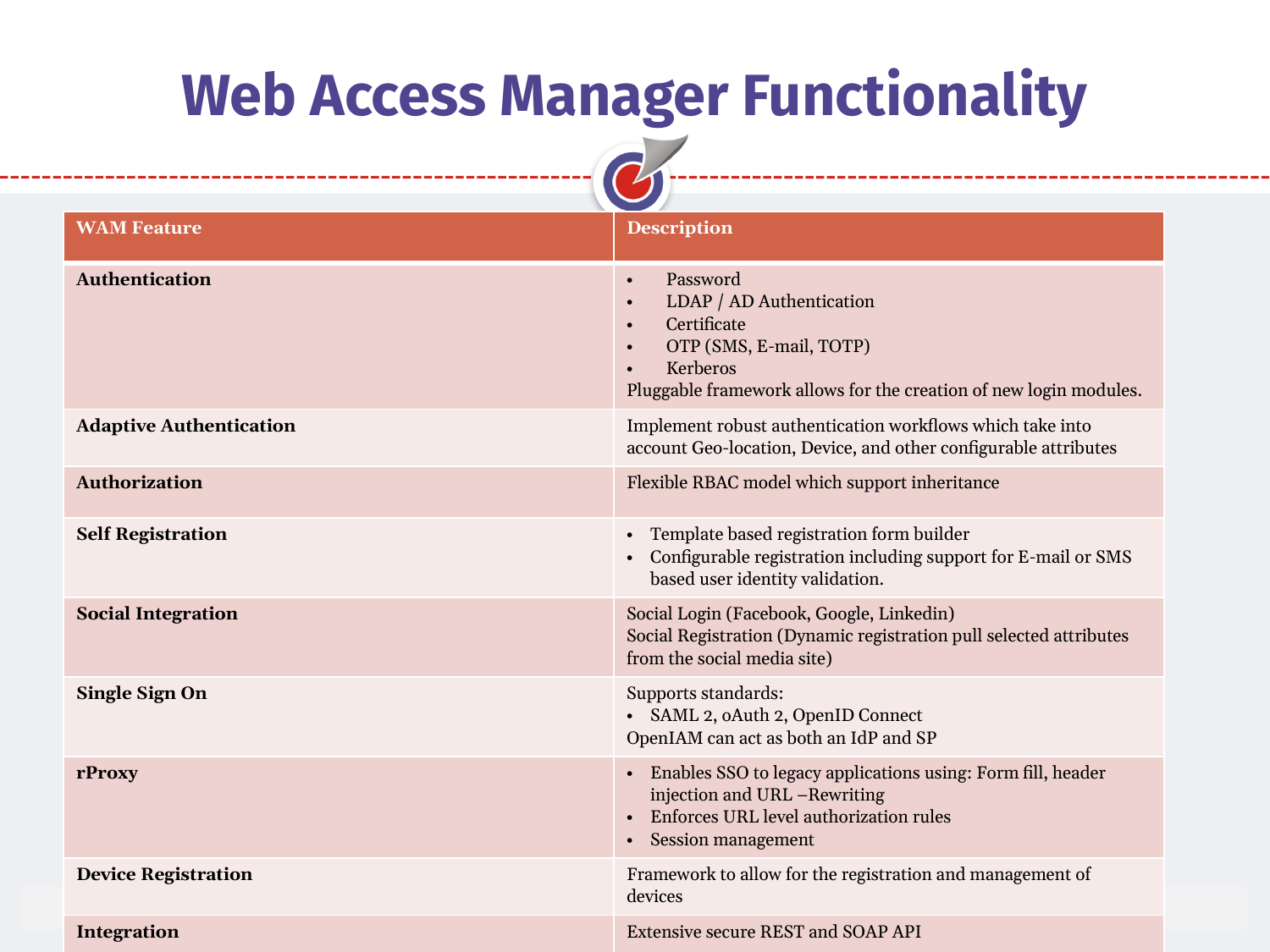

# Web Access Manager Functionality
| WAM Feature | Description |
| --- | --- |
| Authentication | Password LDAP / AD Authentication Certificate OTP (SMS, E-mail, TOTP) Kerberos Pluggable framework allows for the creation of new login modules. |
| Adaptive Authentication | Implement robust authentication workflows which take into account Geo-location, Device, and other configurable attributes |
| Authorization | Flexible RBAC model which support inheritance |
| Self Registration | Template based registration form builder Configurable registration including support for E-mail or SMS based user identity validation. |
| Social Integration | Social Login (Facebook, Google, Linkedin) Social Registration (Dynamic registration pull selected attributes from the social media site) |
| Single Sign On | Supports standards: SAML 2, oAuth 2, OpenID Connect OpenIAM can act as both an IdP and SP |
| rProxy | Enables SSO to legacy applications using: Form fill, header injection and URL –Rewriting Enforces URL level authorization rules Session management |
| Device Registration | Framework to allow for the registration and management of devices |
| Integration | Extensive secure REST and SOAP API |